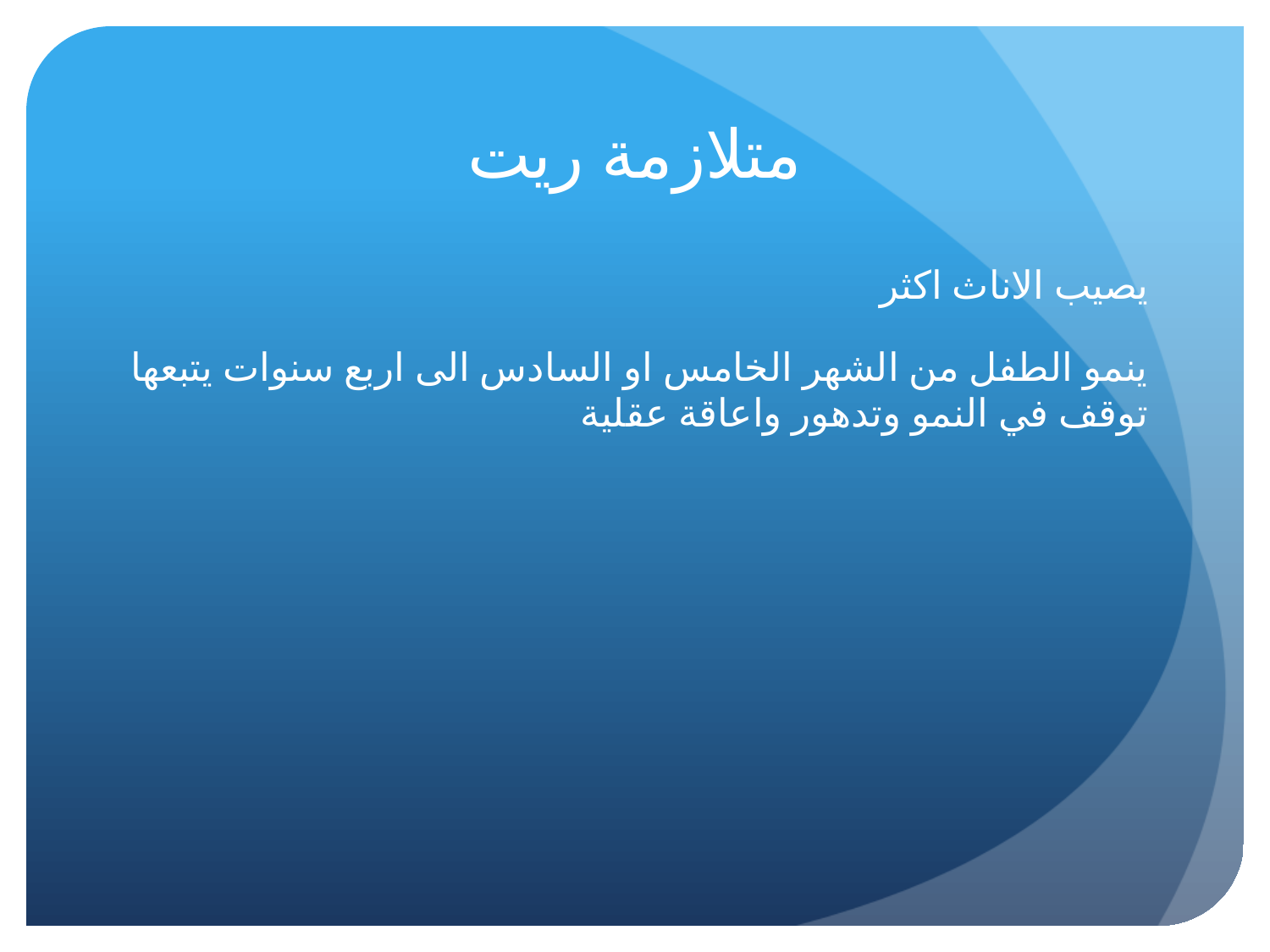

# متلازمة ريت
يصيب الاناث اكثر
ينمو الطفل من الشهر الخامس او السادس الى اربع سنوات يتبعها توقف في النمو وتدهور واعاقة عقلية